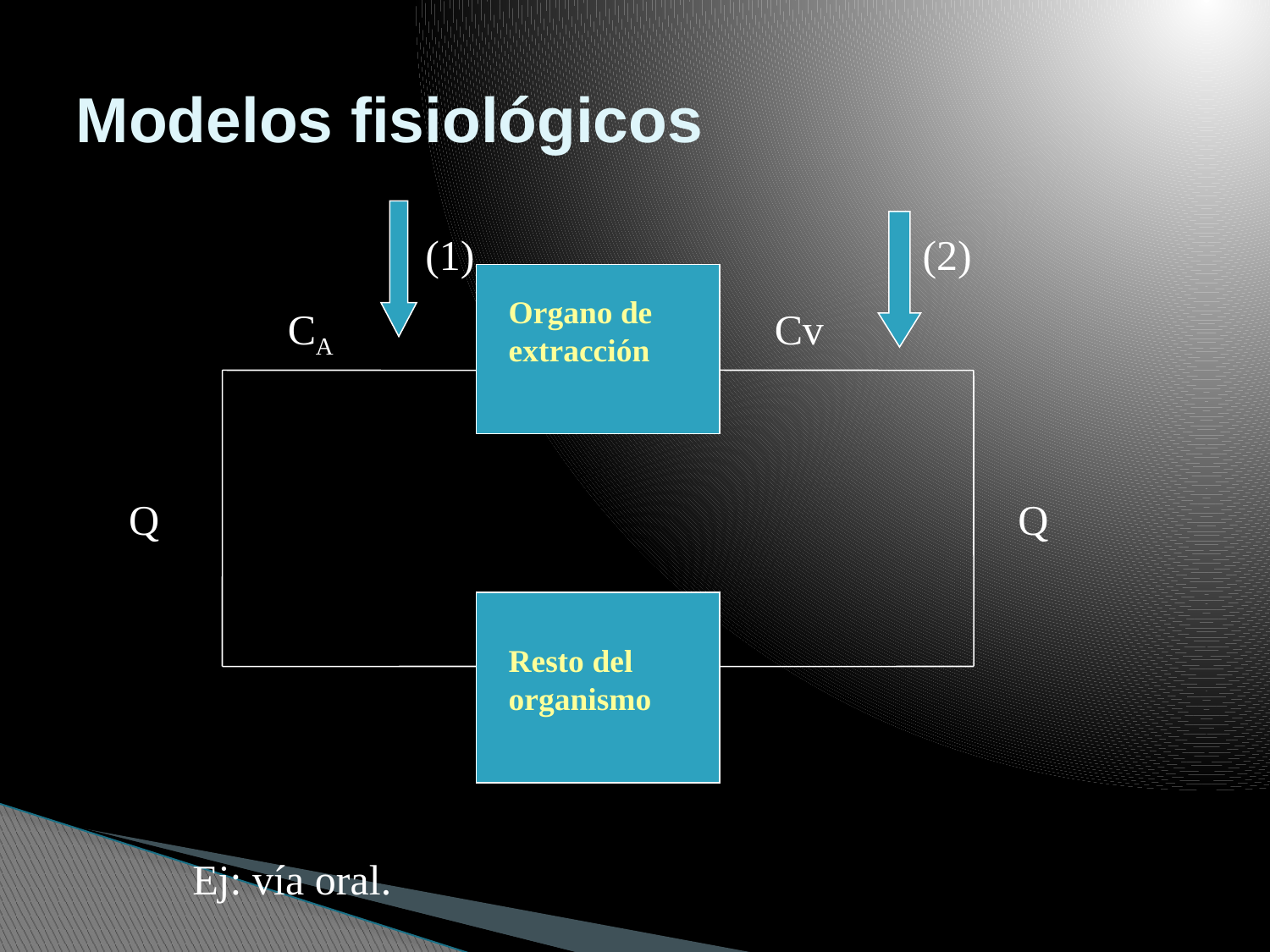

# Modelos fisiológicos

(1)
(2)

Organo de extracción
CA
Cv

Q
Q

Resto del organismo

Ej: vía oral.